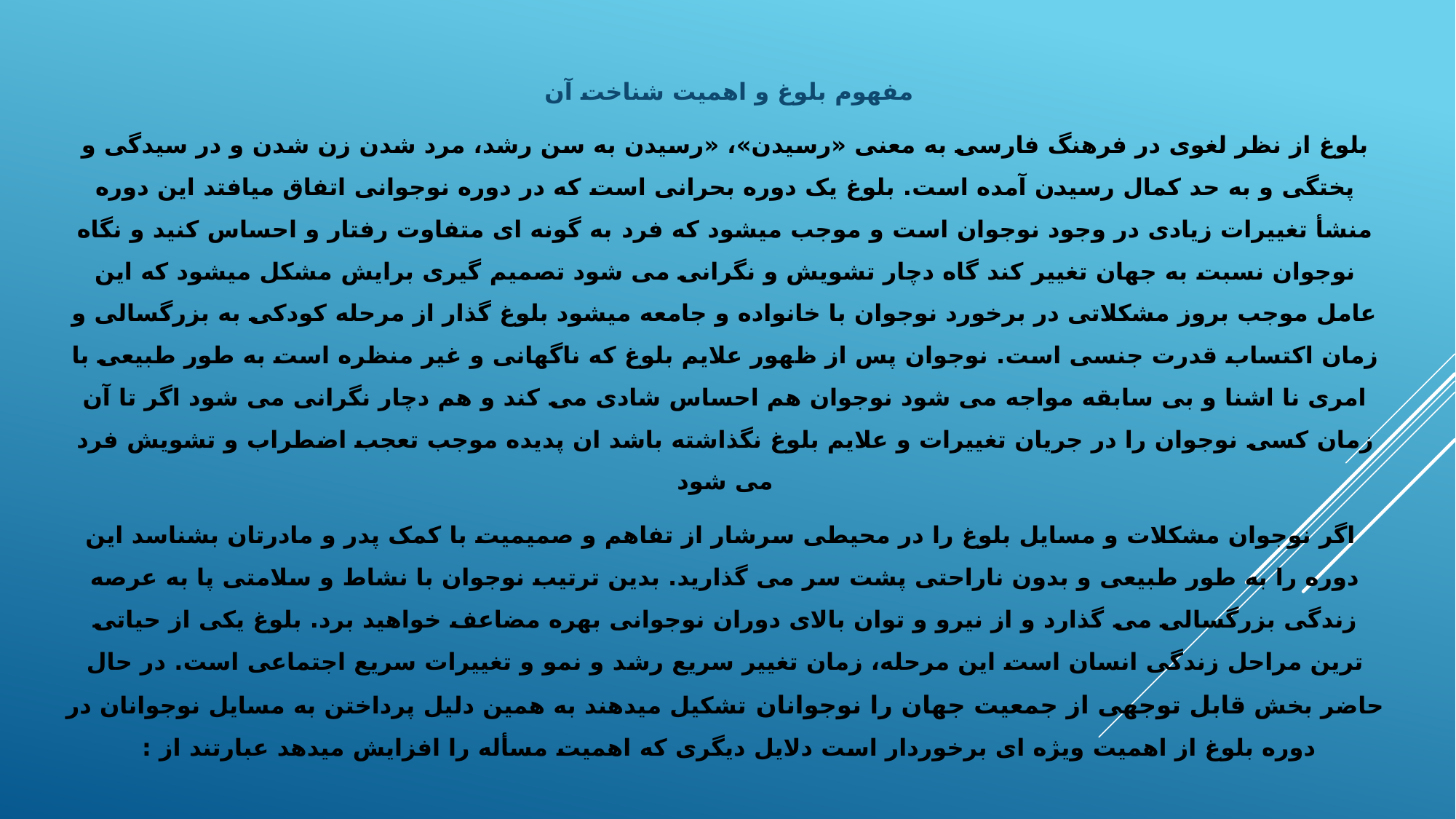

مفهوم بلوغ و اهمیت شناخت آن
بلوغ از نظر لغوی در فرهنگ فارسی به معنی «رسیدن»، «رسیدن به سن رشد، مرد شدن زن شدن و در سیدگی و پختگی و به حد کمال رسیدن آمده است. بلوغ یک دوره بحرانی است که در دوره نوجوانی اتفاق میافتد این دوره منشأ تغییرات زیادی در وجود نوجوان است و موجب میشود که فرد به گونه ای متفاوت رفتار و احساس کنید و نگاه نوجوان نسبت به جهان تغییر کند گاه دچار تشویش و نگرانی می شود تصمیم گیری برایش مشکل میشود که این عامل موجب بروز مشکلاتی در برخورد نوجوان با خانواده و جامعه میشود بلوغ گذار از مرحله کودکی به بزرگسالی و زمان اكتساب قدرت جنسی است. نوجوان پس از ظهور علایم بلوغ که ناگهانی و غیر منظره است به طور طبیعی با امری نا اشنا و بی سابقه مواجه می شود نوجوان هم احساس شادی می کند و هم دچار نگرانی می شود اگر تا آن زمان کسی نوجوان را در جریان تغییرات و علایم بلوغ نگذاشته باشد ان پدیده موجب تعجب اضطراب و تشویش فرد می شود
 اگر نوجوان مشکلات و مسایل بلوغ را در محیطی سرشار از تفاهم و صمیمیت با کمک پدر و مادرتان بشناسد این دوره را به طور طبیعی و بدون ناراحتی پشت سر می گذارید. بدین ترتیب نوجوان با نشاط و سلامتی پا به عرصه زندگی بزرگسالی می گذارد و از نیرو و توان بالای دوران نوجوانی بهره مضاعف خواهید برد. بلوغ یکی از حیاتی ترین مراحل زندگی انسان است این مرحله، زمان تغییر سریع رشد و نمو و تغییرات سریع اجتماعی است. در حال حاضر بخش قابل توجهی از جمعیت جهان را نوجوانان تشکیل میدهند به همین دلیل پرداختن به مسایل نوجوانان در دوره بلوغ از اهمیت ویژه ای برخوردار است دلایل دیگری که اهمیت مسأله را افزایش میدهد عبارتند از :